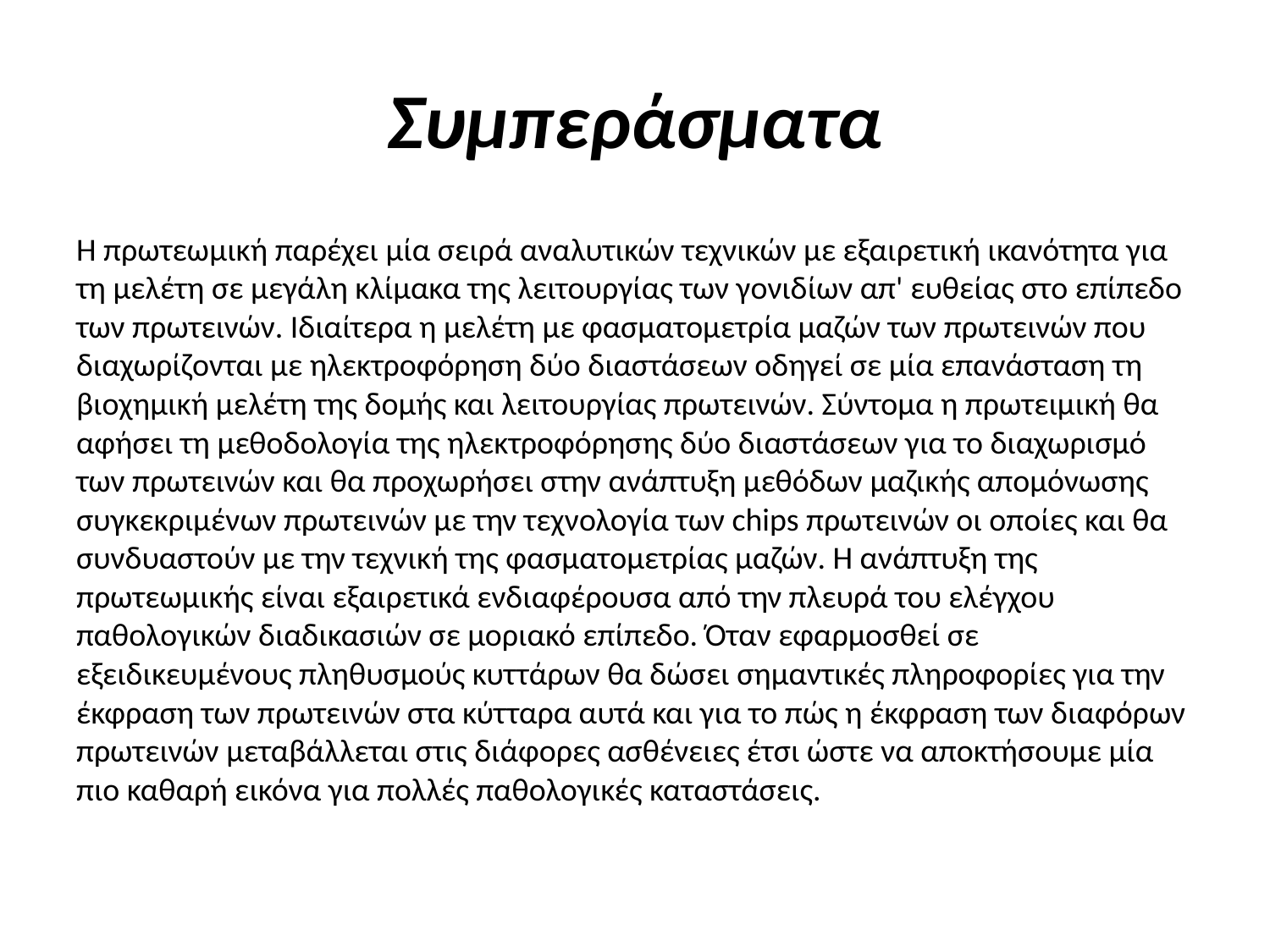

# Συμπεράσματα
Η πρωτεωμική παρέχει μία σειρά αναλυτικών τεχνικών με εξαιρετική ικανότητα για τη μελέτη σε μεγάλη κλίμακα της λειτουργίας των γονιδίων απ' ευθείας στο επίπεδο των πρωτεινών. Ιδιαίτερα η μελέτη με φασματομετρία μαζών των πρωτεινών που διαχωρίζονται με ηλεκτροφόρηση δύο διαστάσεων οδηγεί σε μία επανάσταση τη βιοχημική μελέτη της δομής και λειτουργίας πρωτεινών. Σύντομα η πρωτειμική θα αφήσει τη μεθοδολογία της ηλεκτροφόρησης δύο διαστάσεων για το διαχωρισμό των πρωτεινών και θα προχωρήσει στην ανάπτυξη μεθόδων μαζικής απομόνωσης συγκεκριμένων πρωτεινών με την τεχνολογία των chips πρωτεινών οι οποίες και θα συνδυαστούν με την τεχνική της φασματομετρίας μαζών. Η ανάπτυξη της πρωτεωμικής είναι εξαιρετικά ενδιαφέρουσα από την πλευρά του ελέγχου παθολογικών διαδικασιών σε μοριακό επίπεδο. Όταν εφαρμοσθεί σε εξειδικευμένους πληθυσμούς κυττάρων θα δώσει σημαντικές πληροφορίες για την έκφραση των πρωτεινών στα κύτταρα αυτά και για το πώς η έκφραση των διαφόρων πρωτεινών μεταβάλλεται στις διάφορες ασθένειες έτσι ώστε να αποκτήσουμε μία πιο καθαρή εικόνα για πολλές παθολογικές καταστάσεις.